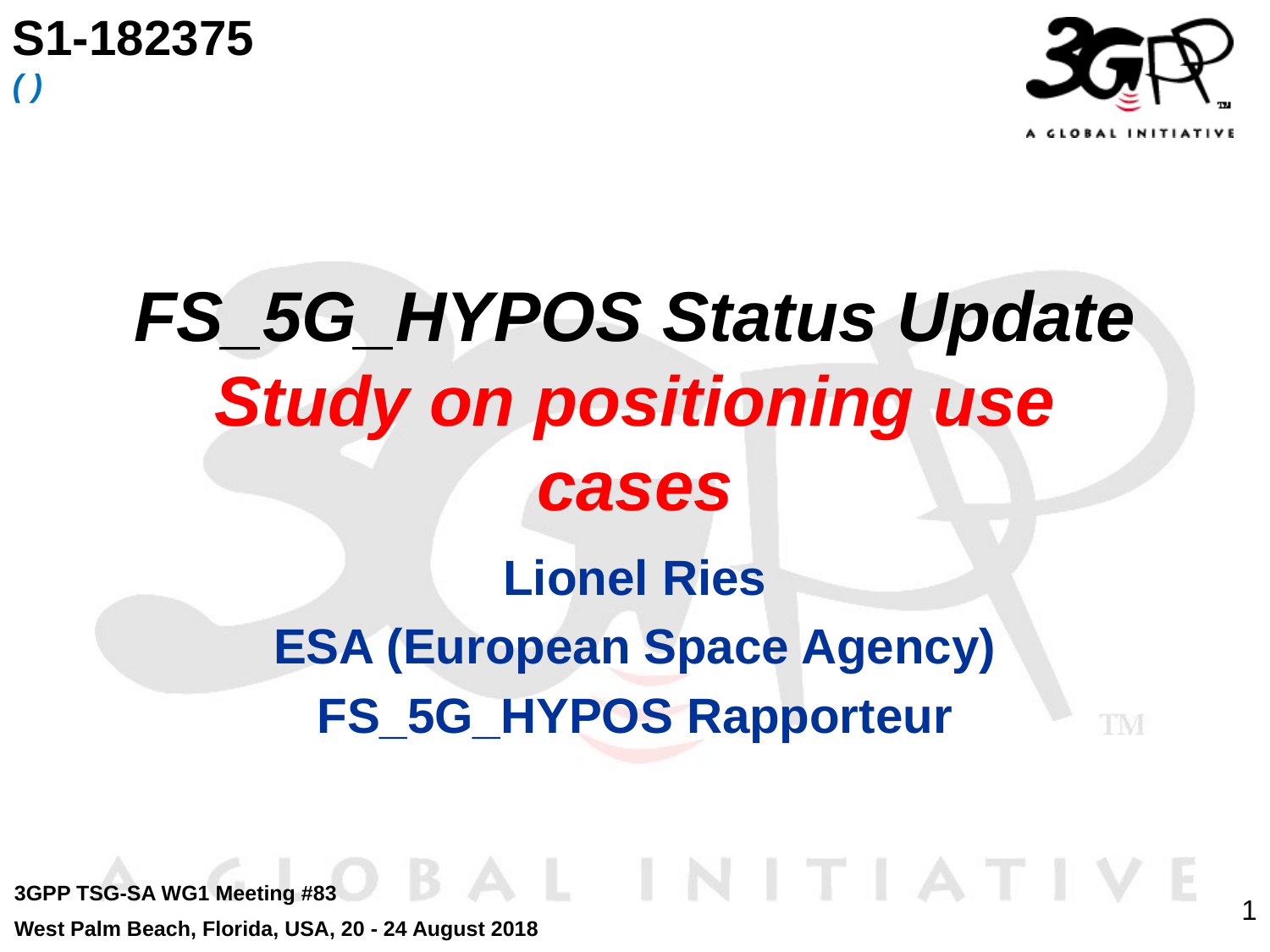

S1-182375
( )
# FS_5G_HYPOS Status Update Study on positioning use cases
Lionel Ries
ESA (European Space Agency)
FS_5G_HYPOS Rapporteur
3GPP TSG-SA WG1 Meeting #83
West Palm Beach, Florida, USA, 20 - 24 August 2018
1